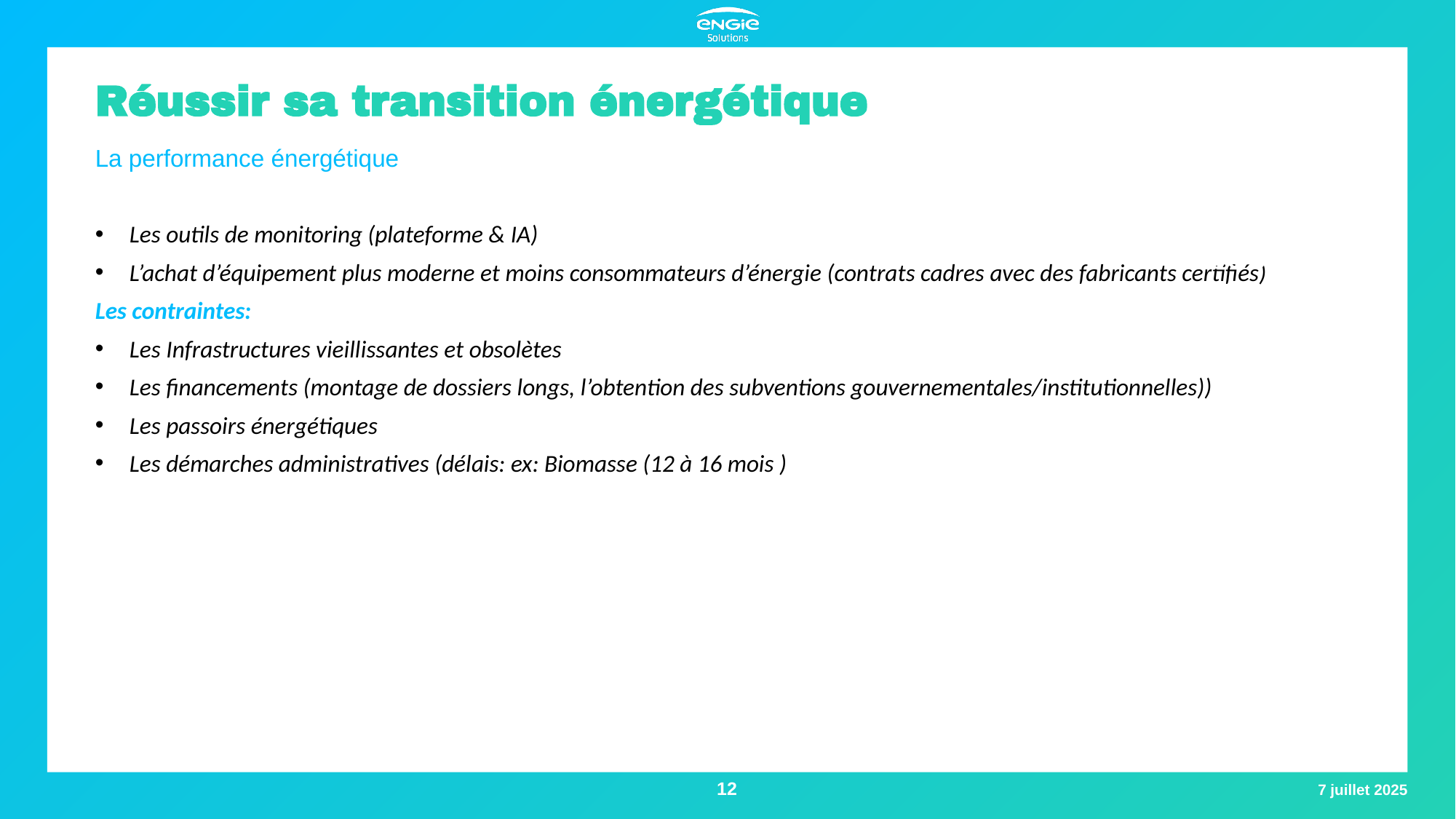

Réussir sa transition énergétique
La performance énergétique

Les outils de monitoring (plateforme & IA)
L’achat d’équipement plus moderne et moins consommateurs d’énergie (contrats cadres avec des fabricants certifiés)
Les contraintes:
Les Infrastructures vieillissantes et obsolètes
Les financements (montage de dossiers longs, l’obtention des subventions gouvernementales/institutionnelles))
Les passoirs énergétiques
Les démarches administratives (délais: ex: Biomasse (12 à 16 mois )

2022
2030
7 juillet 2025
12